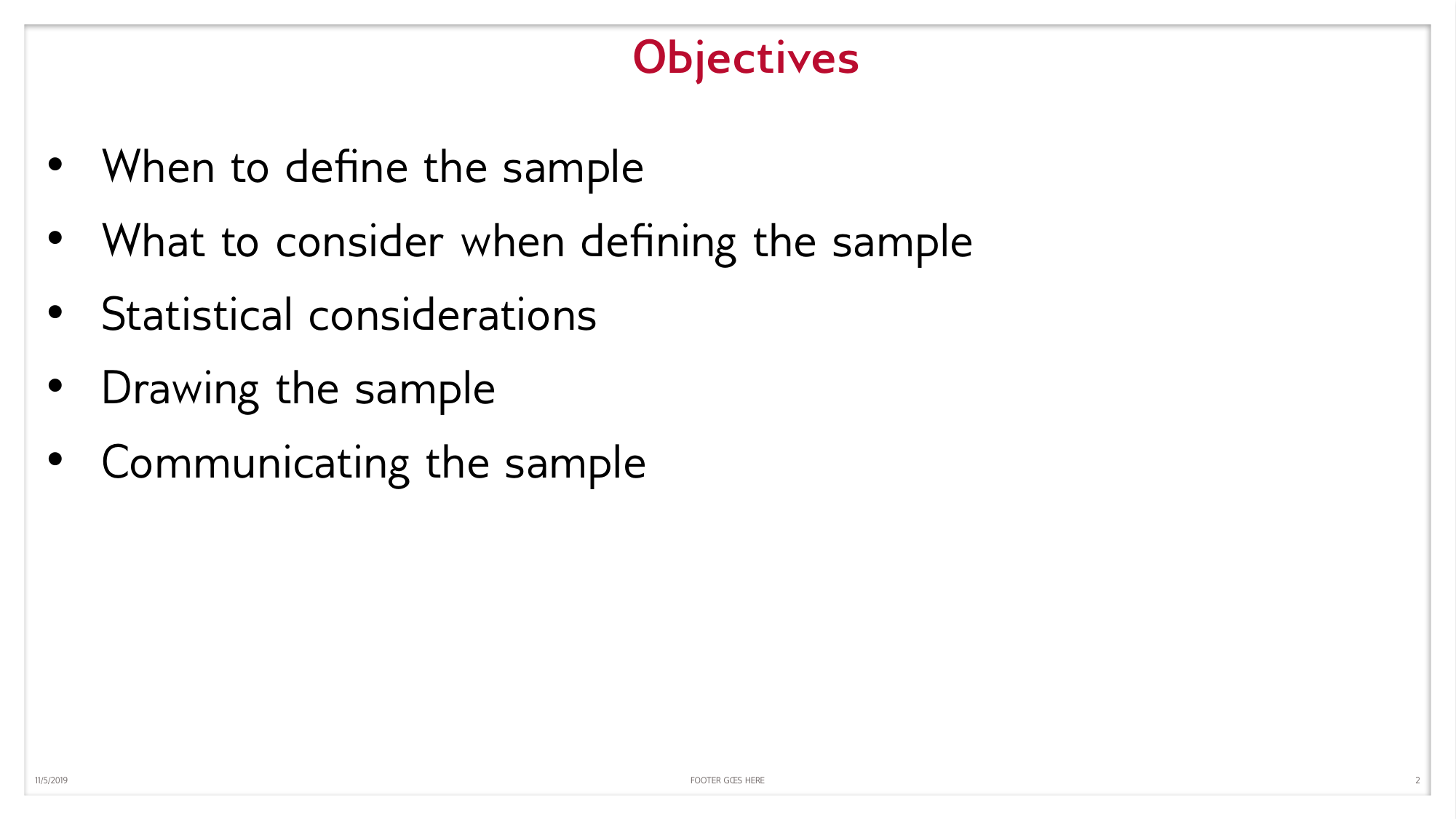

11/5/2019
FOOTER GOES HERE
2
# Objectives
When to define the sample
What to consider when defining the sample
Statistical considerations
Drawing the sample
Communicating the sample